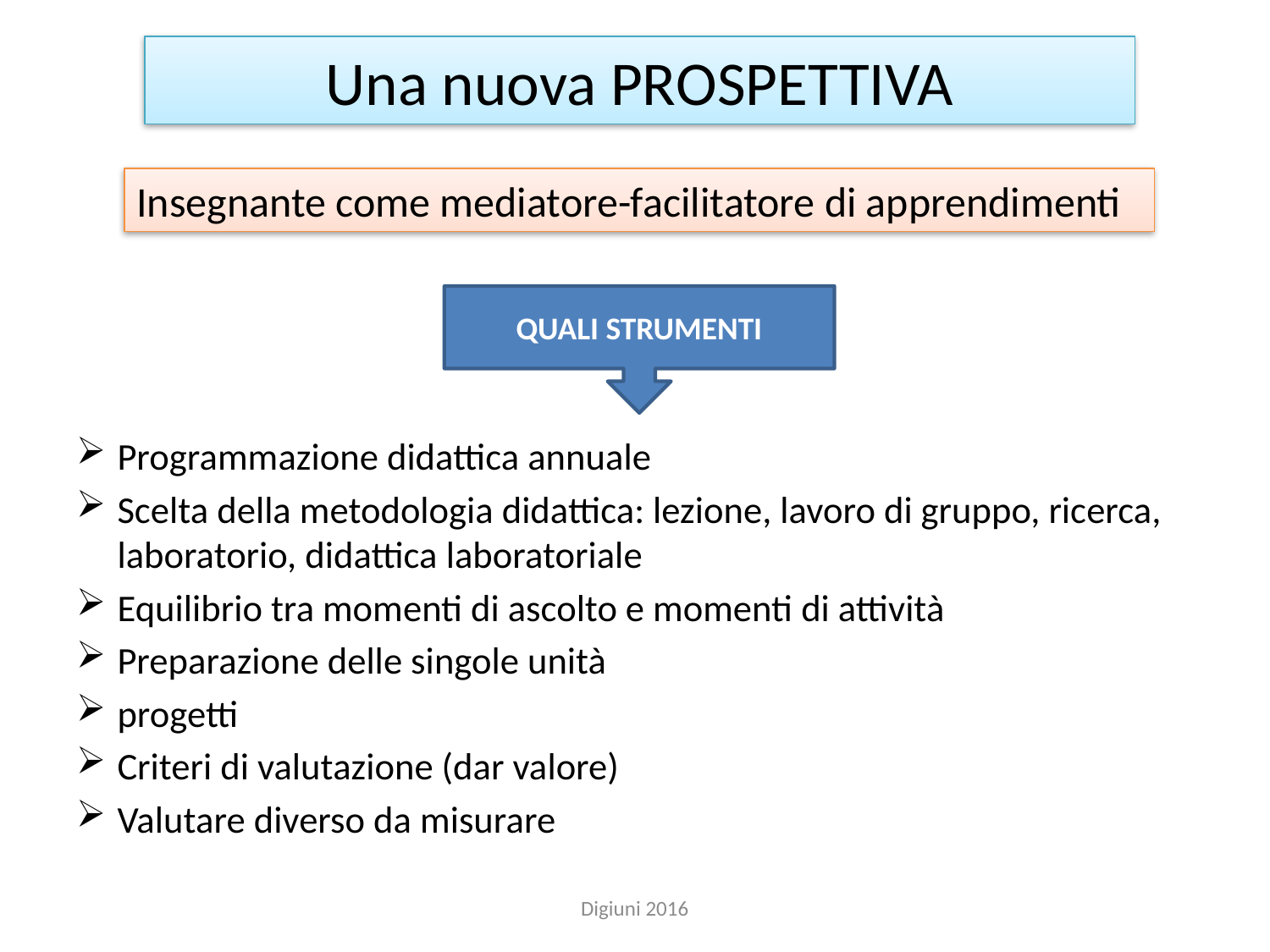

# Una nuova PROSPETTIVA
Insegnante come mediatore-facilitatore di apprendimenti
QUALI STRUMENTI
Programmazione didattica annuale
Scelta della metodologia didattica: lezione, lavoro di gruppo, ricerca, laboratorio, didattica laboratoriale
Equilibrio tra momenti di ascolto e momenti di attività
Preparazione delle singole unità
progetti
Criteri di valutazione (dar valore)
Valutare diverso da misurare
Digiuni 2016